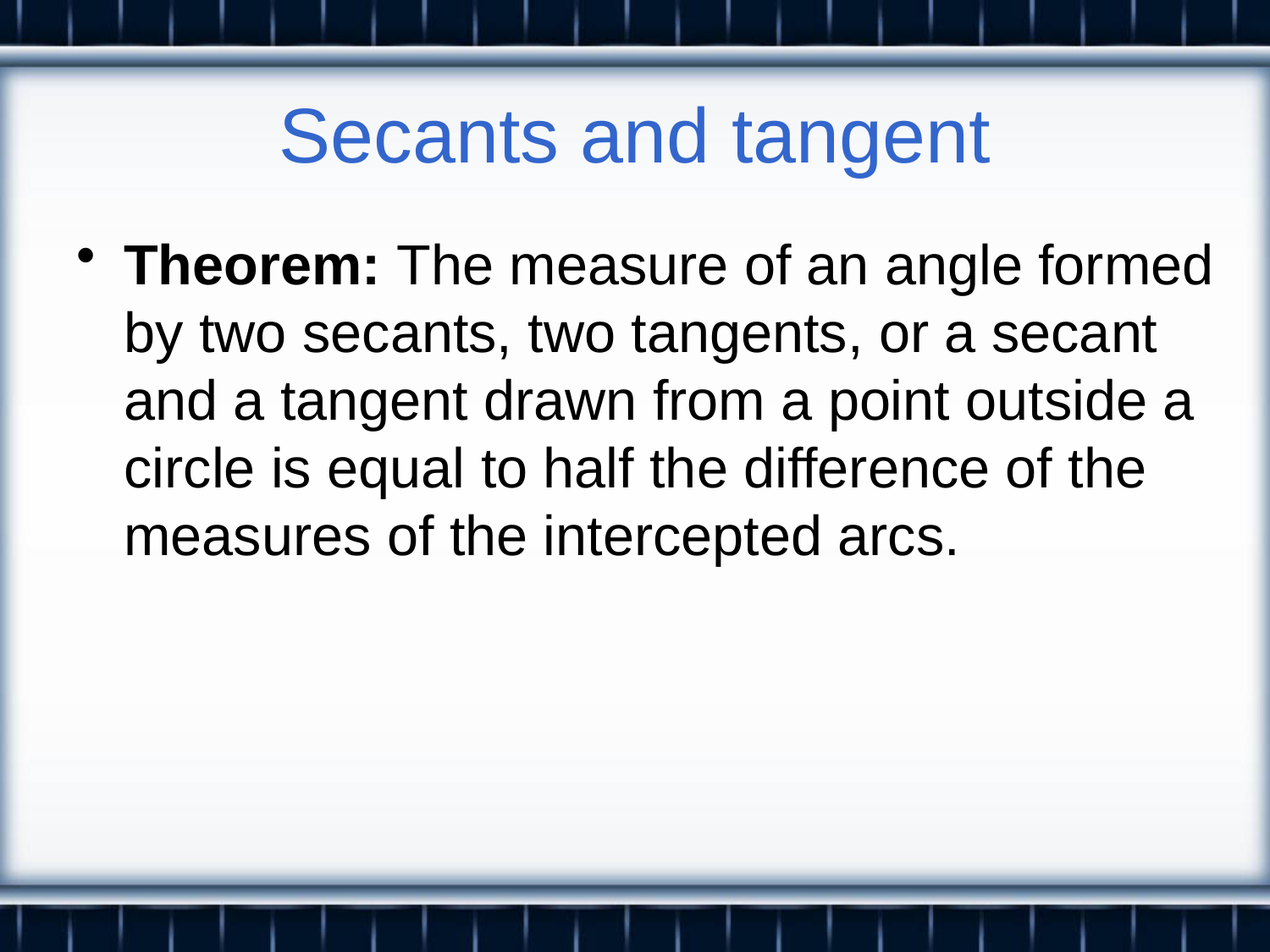

# Secants and tangent
Theorem: The measure of an angle formed by two secants, two tangents, or a secant and a tangent drawn from a point outside a circle is equal to half the difference of the measures of the intercepted arcs.